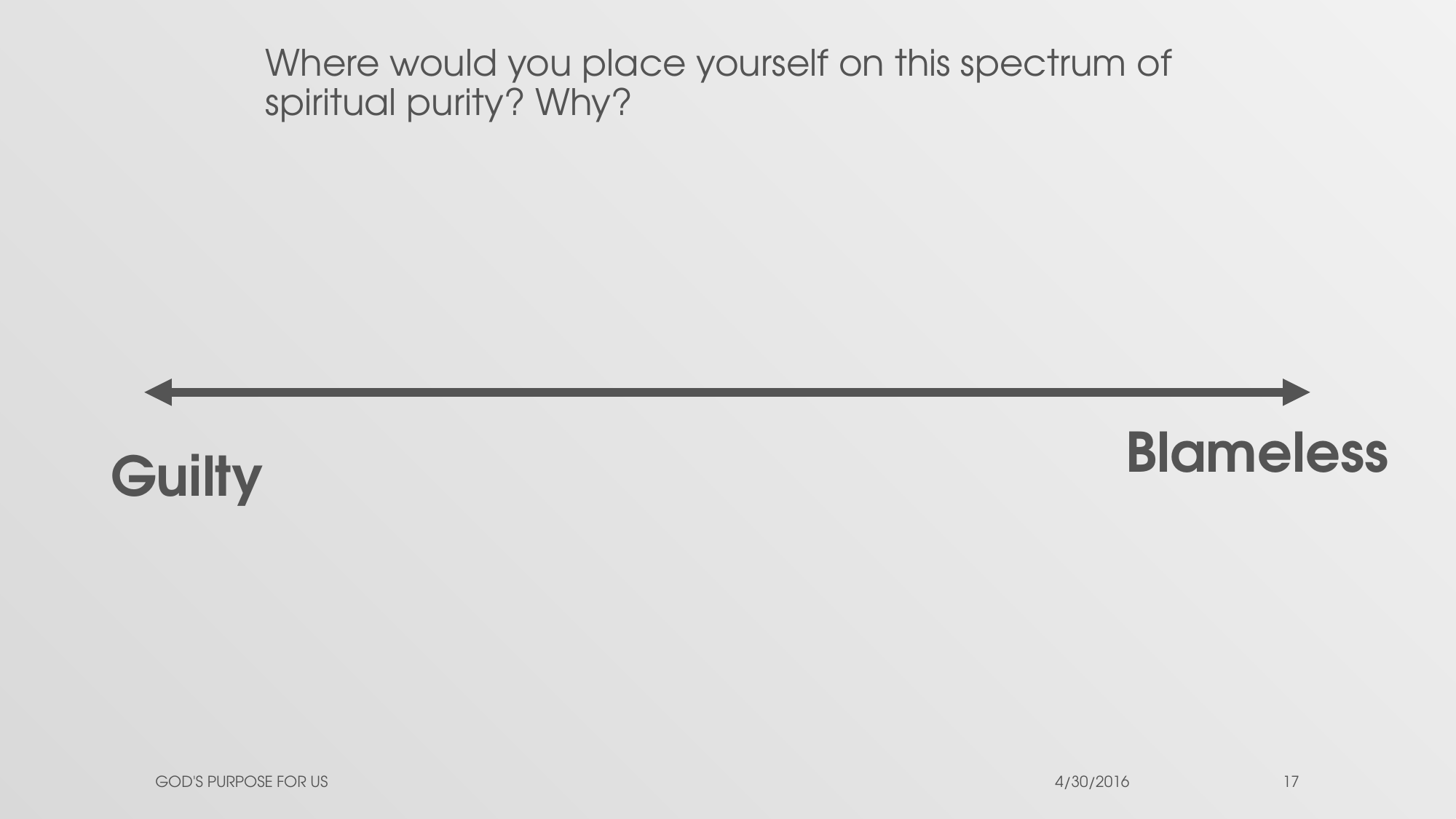

Where would you place yourself on this spectrum of spiritual purity? Why?
Blameless
Guilty
God's Purpose for US
4/30/2016
17